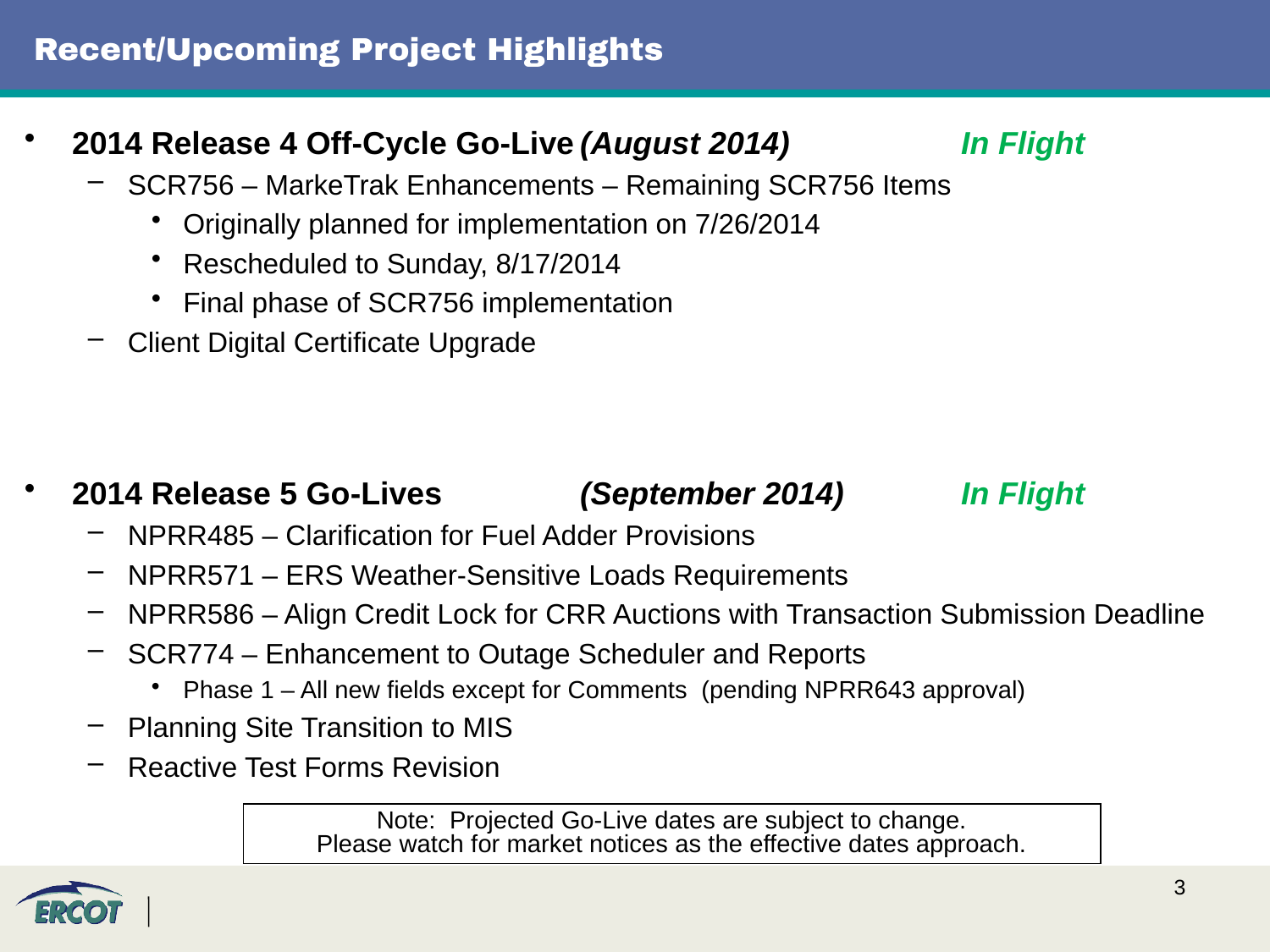

# Recent/Upcoming Project Highlights
2014 Release 4 Off-Cycle Go-Live	(August 2014)		In Flight
SCR756 – MarkeTrak Enhancements – Remaining SCR756 Items
Originally planned for implementation on 7/26/2014
Rescheduled to Sunday, 8/17/2014
Final phase of SCR756 implementation
Client Digital Certificate Upgrade

2014 Release 5 Go-Lives		(September 2014)	In Flight
NPRR485 – Clarification for Fuel Adder Provisions
NPRR571 – ERS Weather-Sensitive Loads Requirements
NPRR586 – Align Credit Lock for CRR Auctions with Transaction Submission Deadline
SCR774 – Enhancement to Outage Scheduler and Reports
Phase 1 – All new fields except for Comments  (pending NPRR643 approval)
Planning Site Transition to MIS
Reactive Test Forms Revision

Note:  Projected Go-Live dates are subject to change.
Please watch for market notices as the effective dates approach.